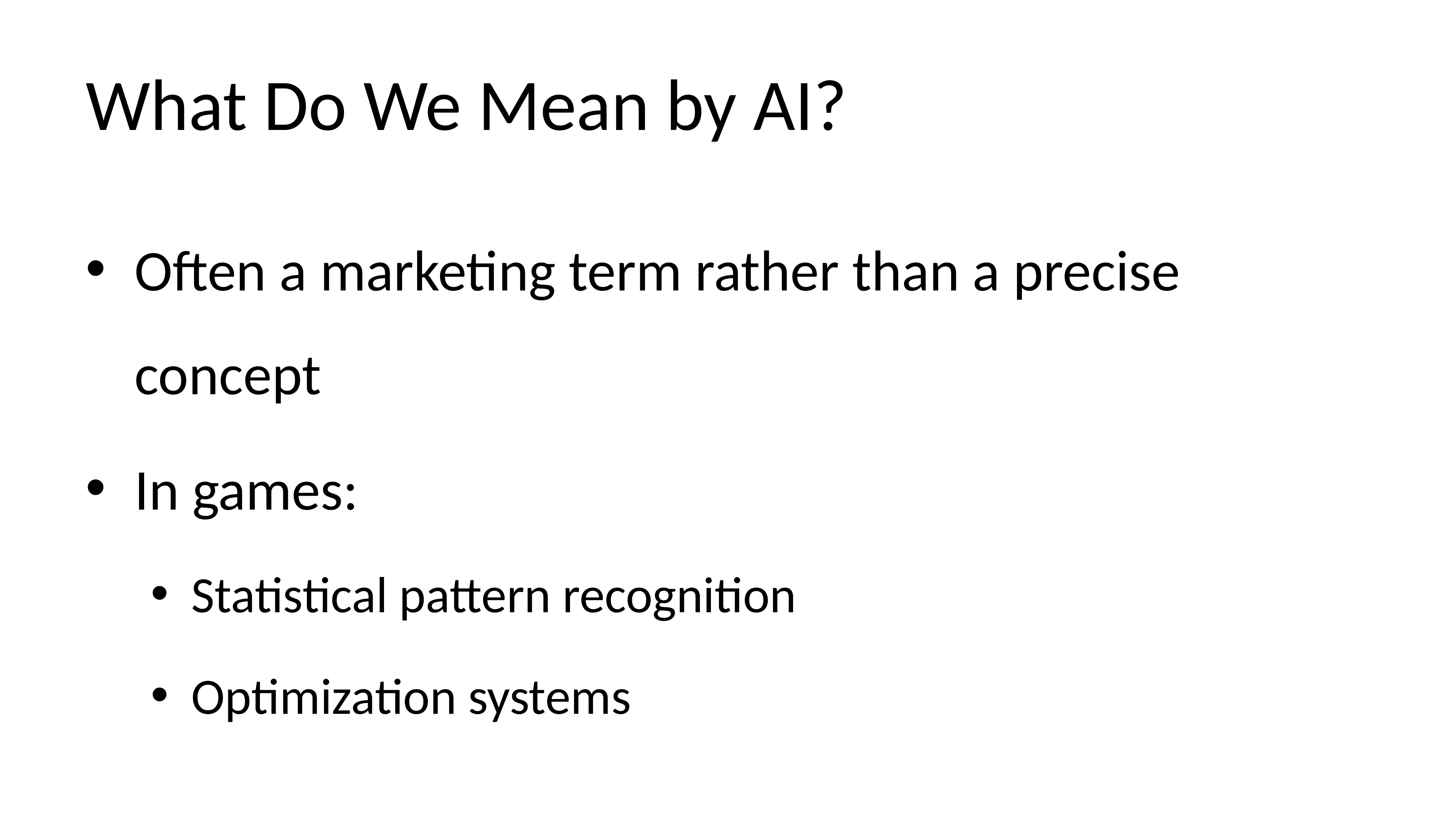

# What Do We Mean by AI?
Often a marketing term rather than a precise concept
In games:
Statistical pattern recognition
Optimization systems